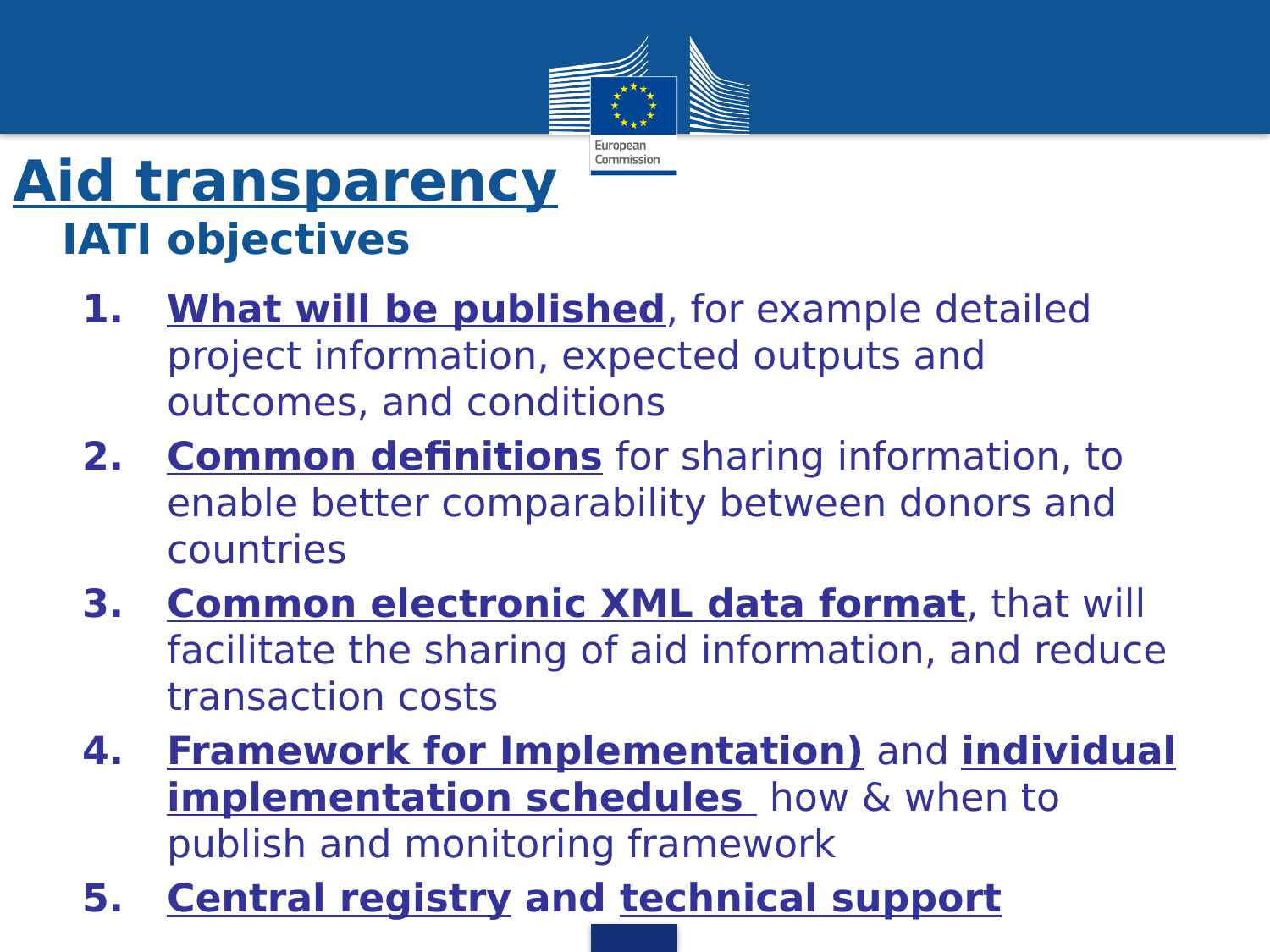

# Aid transparency IATI objectives
What will be published, for example detailed project information, expected outputs and outcomes, and conditions
Common definitions for sharing information, to enable better comparability between donors and countries
Common electronic XML data format, that will facilitate the sharing of aid information, and reduce transaction costs
Framework for Implementation) and individual implementation schedules  how & when to publish and monitoring framework
Central registry and technical support